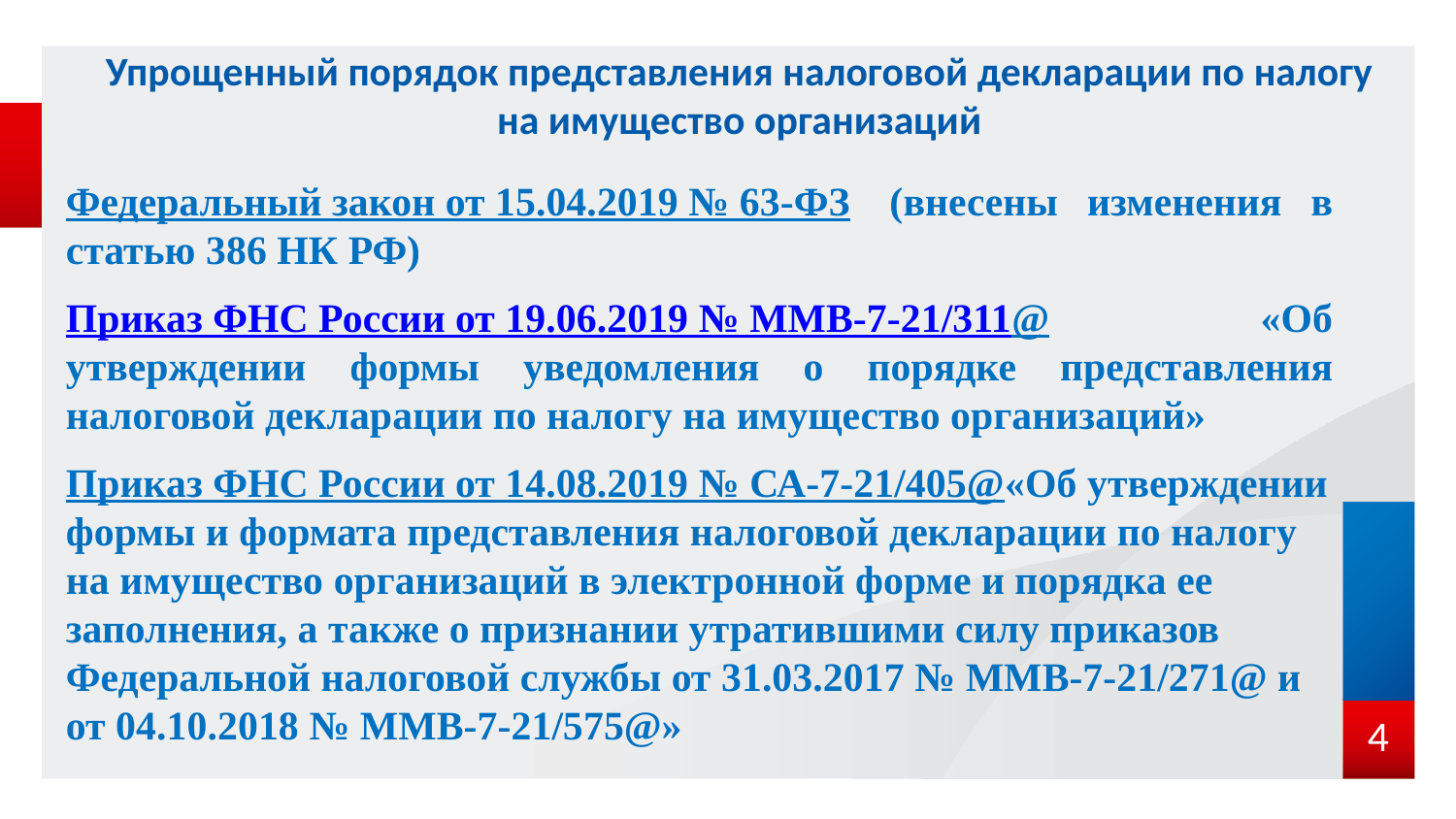

# Упрощенный порядок представления налоговой декларации по налогу на имущество организаций
Федеральный закон от 15.04.2019 № 63-ФЗ  (внесены изменения в статью 386 НК РФ)

Приказ ФНС России от 19.06.2019 № ММВ-7-21/311@ «Об утверждении формы уведомления о порядке представления налоговой декларации по налогу на имущество организаций»

Приказ ФНС России от 14.08.2019 № СА-7-21/405@«Об утверждении формы и формата представления налоговой декларации по налогу на имущество организаций в электронной форме и порядка ее заполнения, а также о признании утратившими силу приказов Федеральной налоговой службы от 31.03.2017 № ММВ-7-21/271@ и от 04.10.2018 № ММВ-7-21/575@»
4